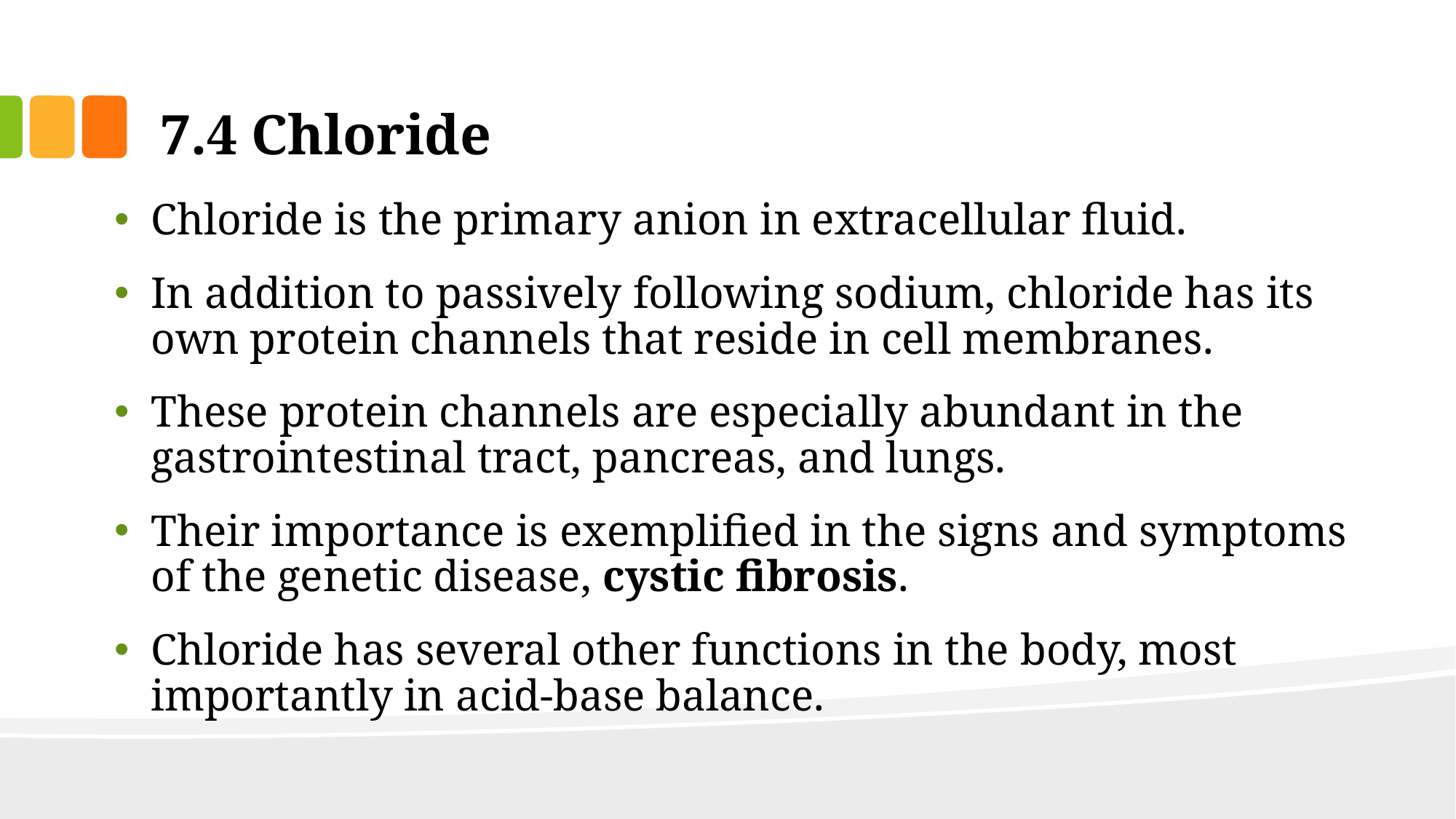

# 7.4 Chloride
Chloride is the primary anion in extracellular fluid.
In addition to passively following sodium, chloride has its own protein channels that reside in cell membranes.
These protein channels are especially abundant in the gastrointestinal tract, pancreas, and lungs.
Their importance is exemplified in the signs and symptoms of the genetic disease, cystic fibrosis.
Chloride has several other functions in the body, most importantly in acid-base balance.